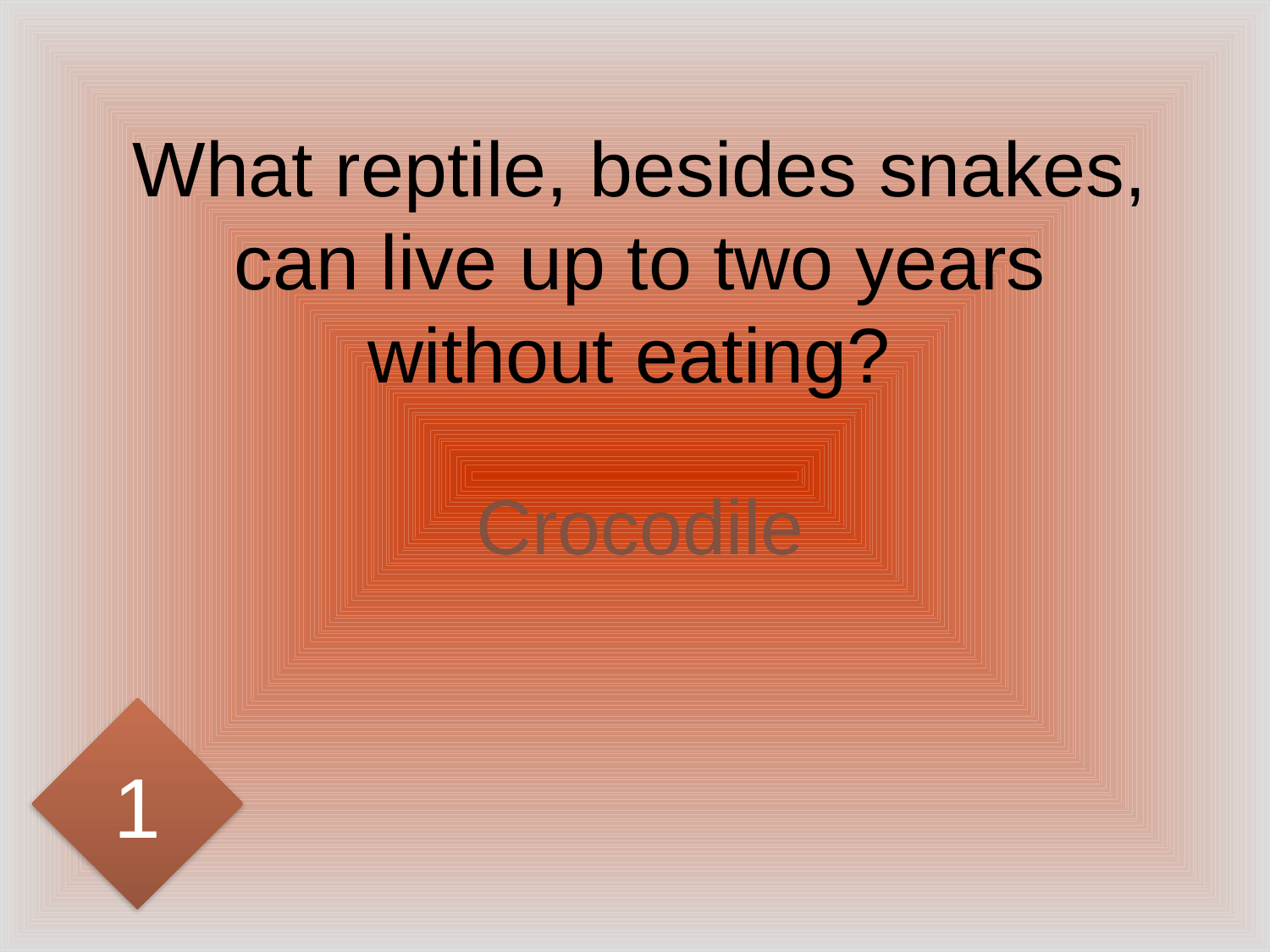

# What reptile, besides snakes, can live up to two years without eating?
Crocodile
1